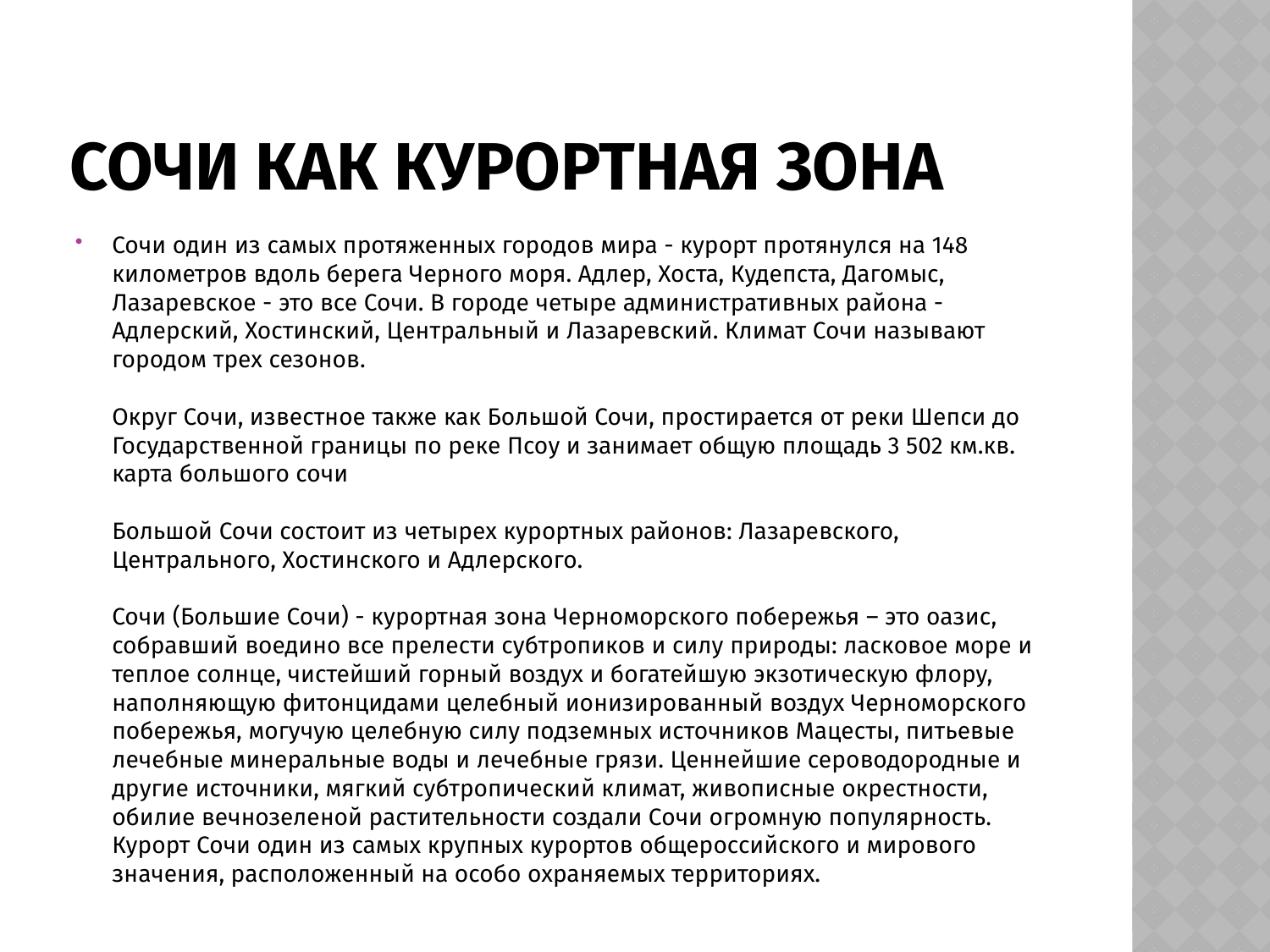

# Сочи как курортная зона
Сочи один из самых протяженных городов мира - курорт протянулся на 148 километров вдоль берега Черного моря. Адлер, Хоста, Кудепста, Дагомыс, Лазаревское - это все Сочи. В городе четыре административных района - Адлерский, Хостинский, Центральный и Лазаревский. Климат Сочи называют городом трех сезонов. 
Округ Сочи, известное также как Большой Сочи, простирается от реки Шепси до Государственной границы по реке Псоу и занимает общую площадь 3 502 км.кв. карта большого сочи 
Большой Сочи состоит из четырех курортных районов: Лазаревского, Центрального, Хостинского и Адлерского. 
Сочи (Большие Сочи) - курортная зона Черноморского побережья – это оазис, собравший воедино все прелести субтропиков и силу природы: ласковое море и теплое солнце, чистейший горный воздух и богатейшую экзотическую флору, наполняющую фитонцидами целебный ионизированный воздух Черноморского побережья, могучую целебную силу подземных источников Мацесты, питьевые лечебные минеральные воды и лечебные грязи. Ценнейшие сероводородные и другие источники, мягкий субтропический климат, живописные окрестности, обилие вечнозеленой растительности создали Сочи огромную популярность. Курорт Сочи один из самых крупных курортов общероссийского и мирового значения, расположенный на особо охраняемых территориях.